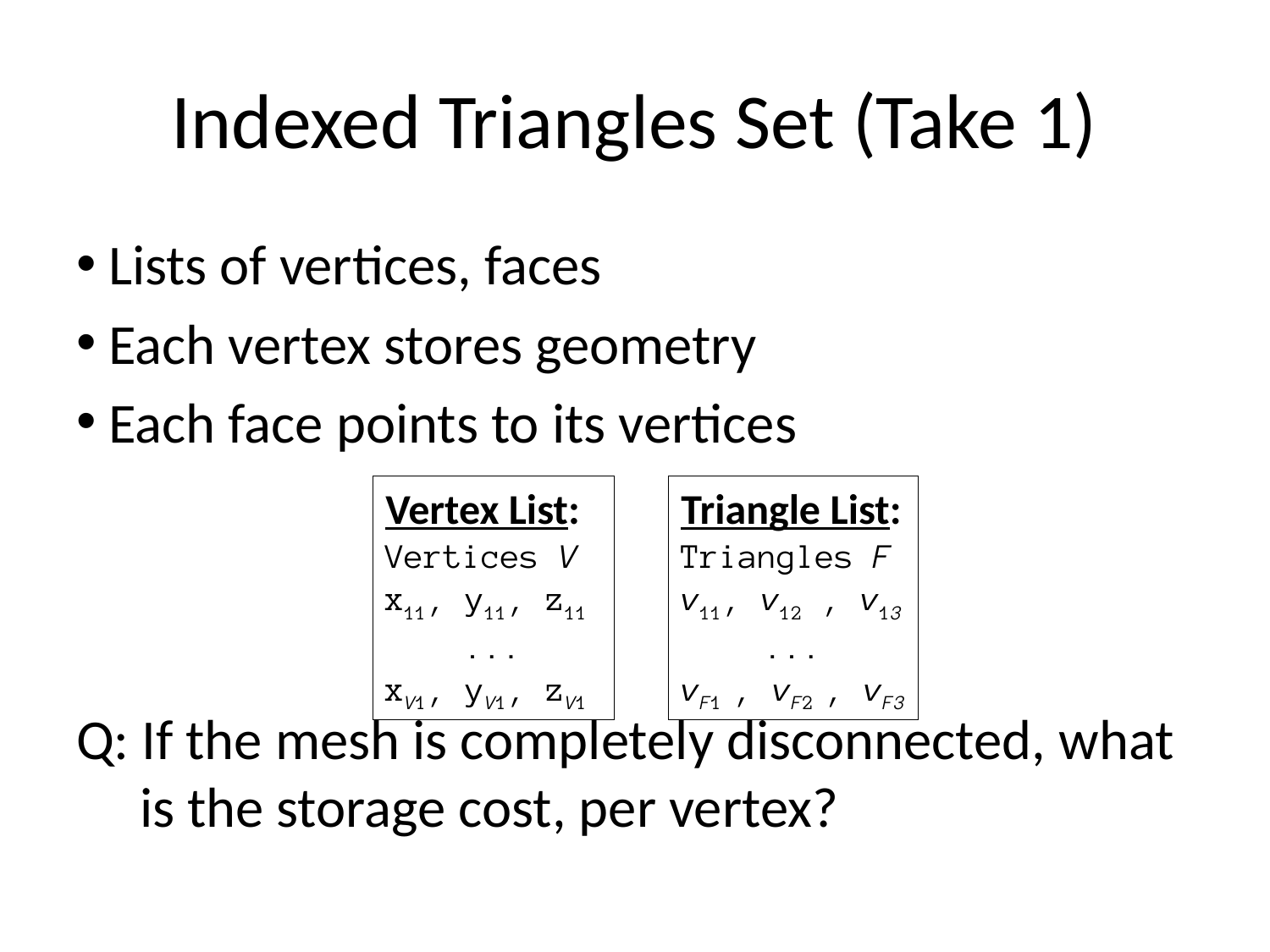

# Indexed Triangles Set (Take 1)
Lists of vertices, faces
Each vertex stores geometry
Each face points to its vertices

Q: If the mesh is completely disconnected, what is the storage cost, per vertex?
Vertex List:
Vertices V
x11, y11, z11
...
xV1, yV1, zV1
Triangle List:
Triangles F
v11, v12 , v13
...
vF1 , vF2 , vF3